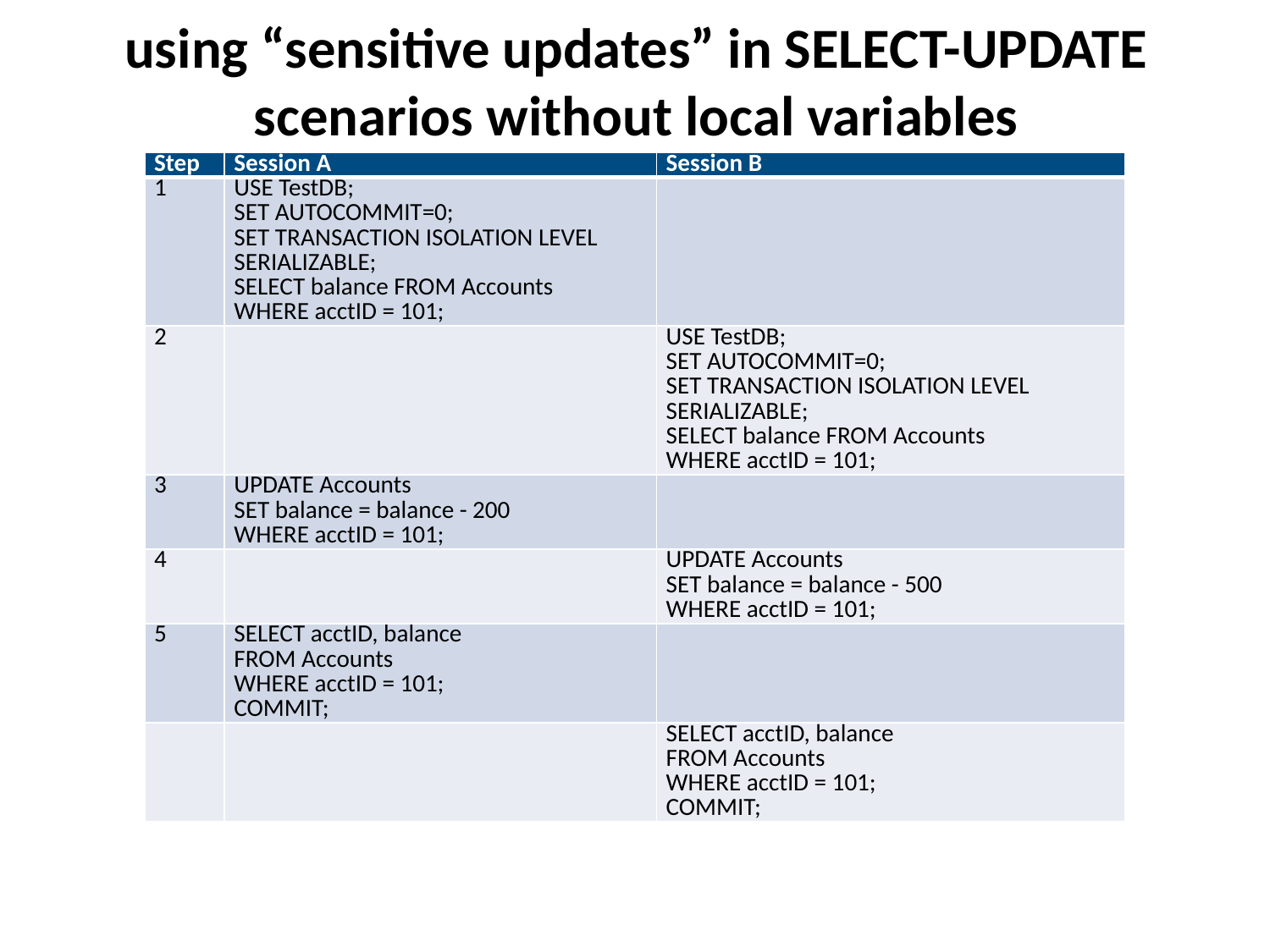

# using “sensitive updates” in SELECT-UPDATE scenarios without local variables
| Step | Session A | Session B |
| --- | --- | --- |
| 1 | USE TestDB; SET AUTOCOMMIT=0; SET TRANSACTION ISOLATION LEVEL SERIALIZABLE; SELECT balance FROM Accounts WHERE acctID = 101; |  |
| 2 |  | USE TestDB; SET AUTOCOMMIT=0; SET TRANSACTION ISOLATION LEVEL SERIALIZABLE; SELECT balance FROM Accounts WHERE acctID = 101; |
| 3 | UPDATE Accounts SET balance = balance - 200 WHERE acctID = 101; |  |
| 4 |  | UPDATE Accounts SET balance = balance - 500 WHERE acctID = 101; |
| 5 | SELECT acctID, balance FROM Accounts WHERE acctID = 101; COMMIT; |  |
|  |  | SELECT acctID, balance FROM Accounts WHERE acctID = 101; COMMIT; |